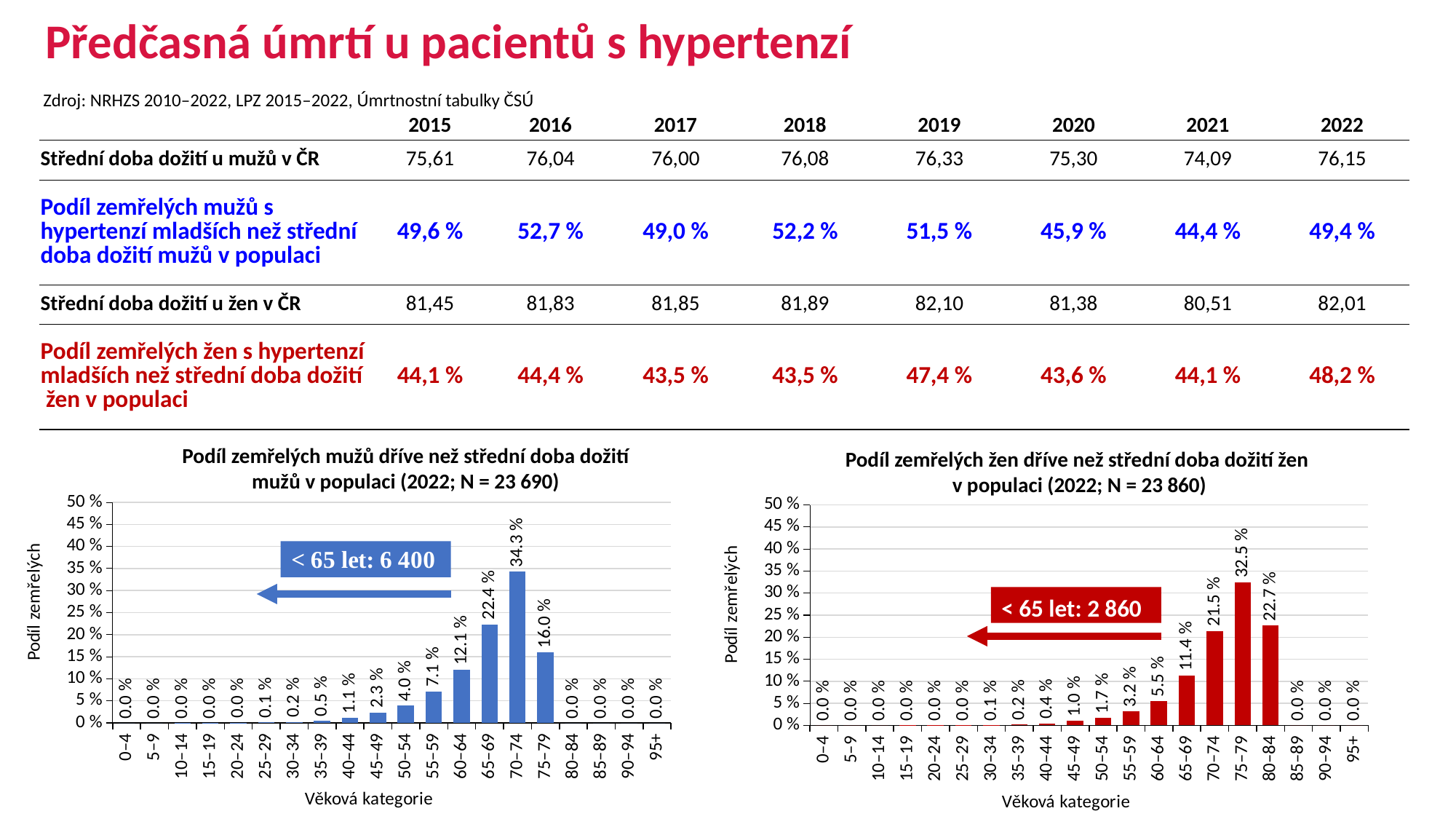

# Předčasná úmrtí u pacientů s hypertenzí
Zdroj: NRHZS 2010–2022, LPZ 2015–2022, Úmrtnostní tabulky ČSÚ
|  | 2015 | 2016 | 2017 | 2018 | 2019 | 2020 | 2021 | 2022 |
| --- | --- | --- | --- | --- | --- | --- | --- | --- |
| Střední doba dožití u mužů v ČR | 75,61 | 76,04 | 76,00 | 76,08 | 76,33 | 75,30 | 74,09 | 76,15 |
| Podíl zemřelých mužů s hypertenzí mladších než střední doba dožití mužů v populaci | 49,6 % | 52,7 % | 49,0 % | 52,2 % | 51,5 % | 45,9 % | 44,4 % | 49,4 % |
| Střední doba dožití u žen v ČR | 81,45 | 81,83 | 81,85 | 81,89 | 82,10 | 81,38 | 80,51 | 82,01 |
| Podíl zemřelých žen s hypertenzí mladších než střední doba dožití žen v populaci | 44,1 % | 44,4 % | 43,5 % | 43,5 % | 47,4 % | 43,6 % | 44,1 % | 48,2 % |
Podíl zemřelých mužů dříve než střední doba dožití mužů v populaci (2022; N = 23 690)
Podíl zemřelých žen dříve než střední doba dožití žen
v populaci (2022; N = 23 860)

### Chart

| Category | Muži |
|---|---|
| 0–4 | 0.0 |
| 5–9 | 0.0 |
| 10–14 | 4.2211903756859436e-05 |
| 15–19 | 8.442380751371887e-05 |
| 20–24 | 0.0003376952300548755 |
| 25–29 | 0.0008442380751371887 |
| 30–34 | 0.0020683832840861123 |
| 35–39 | 0.004685521317011397 |
| 40–44 | 0.010806247361756015 |
| 45–49 | 0.023427606585056986 |
| 50–54 | 0.03951034191642043 |
| 55–59 | 0.07121148163782187 |
| 60–64 | 0.1205994090333474 |
| 65–69 | 0.22363866610384128 |
| 70–74 | 0.3430983537357535 |
| 75–79 | 0.15964542000844237 |
| 80–84 | 0.0 |
| 85–89 | 0.0 |
| 90–94 | 0.0 |
| 95+ | 0.0 |

### Chart

| Category | Muži |
|---|---|
| 0–4 | 0.0 |
| 5–9 | 0.0 |
| 10–14 | 0.0 |
| 15–19 | 4.191114836546522e-05 |
| 20–24 | 8.382229673093043e-05 |
| 25–29 | 0.00033528918692372173 |
| 30–34 | 0.0006705783738474435 |
| 35–39 | 0.0020536462699077954 |
| 40–44 | 0.004065381391450126 |
| 45–49 | 0.009849119865884326 |
| 50–54 | 0.01680637049455155 |
| 55–59 | 0.03193629505448449 |
| 60–64 | 0.054694048616932105 |
| 65–69 | 0.1136211232187762 |
| 70–74 | 0.21450125733445097 |
| 75–79 | 0.3248113998323554 |
| 80–84 | 0.22652975691533947 |
| 85–89 | 0.0 |
| 90–94 | 0.0 |
| 95+ | 0.0 |
< 65 let: 2 860